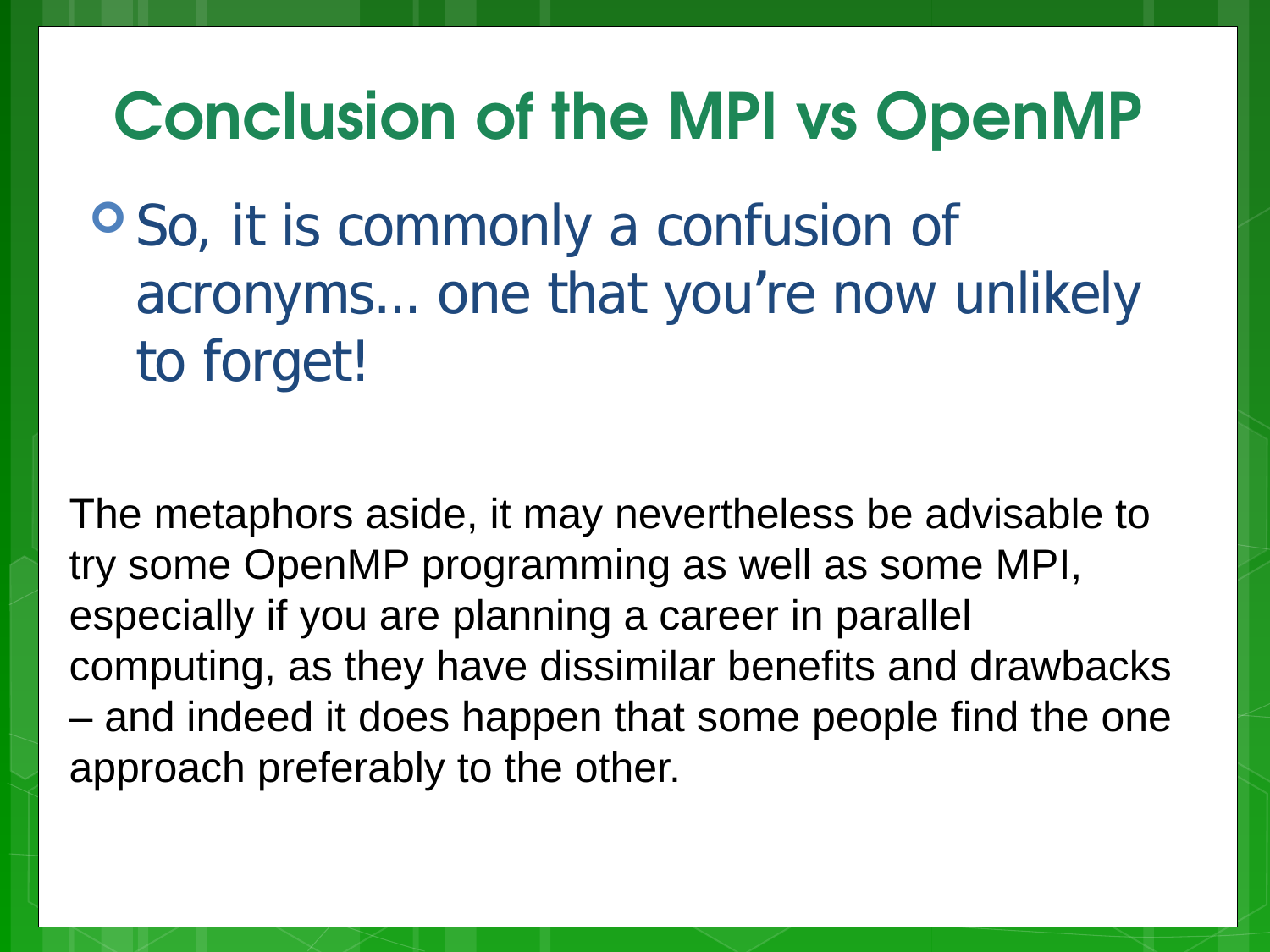

# Conclusion of the MPI vs OpenMP
So, it is commonly a confusion of acronyms… one that you’re now unlikely to forget!
The metaphors aside, it may nevertheless be advisable to try some OpenMP programming as well as some MPI, especially if you are planning a career in parallel computing, as they have dissimilar benefits and drawbacks – and indeed it does happen that some people find the one approach preferably to the other.